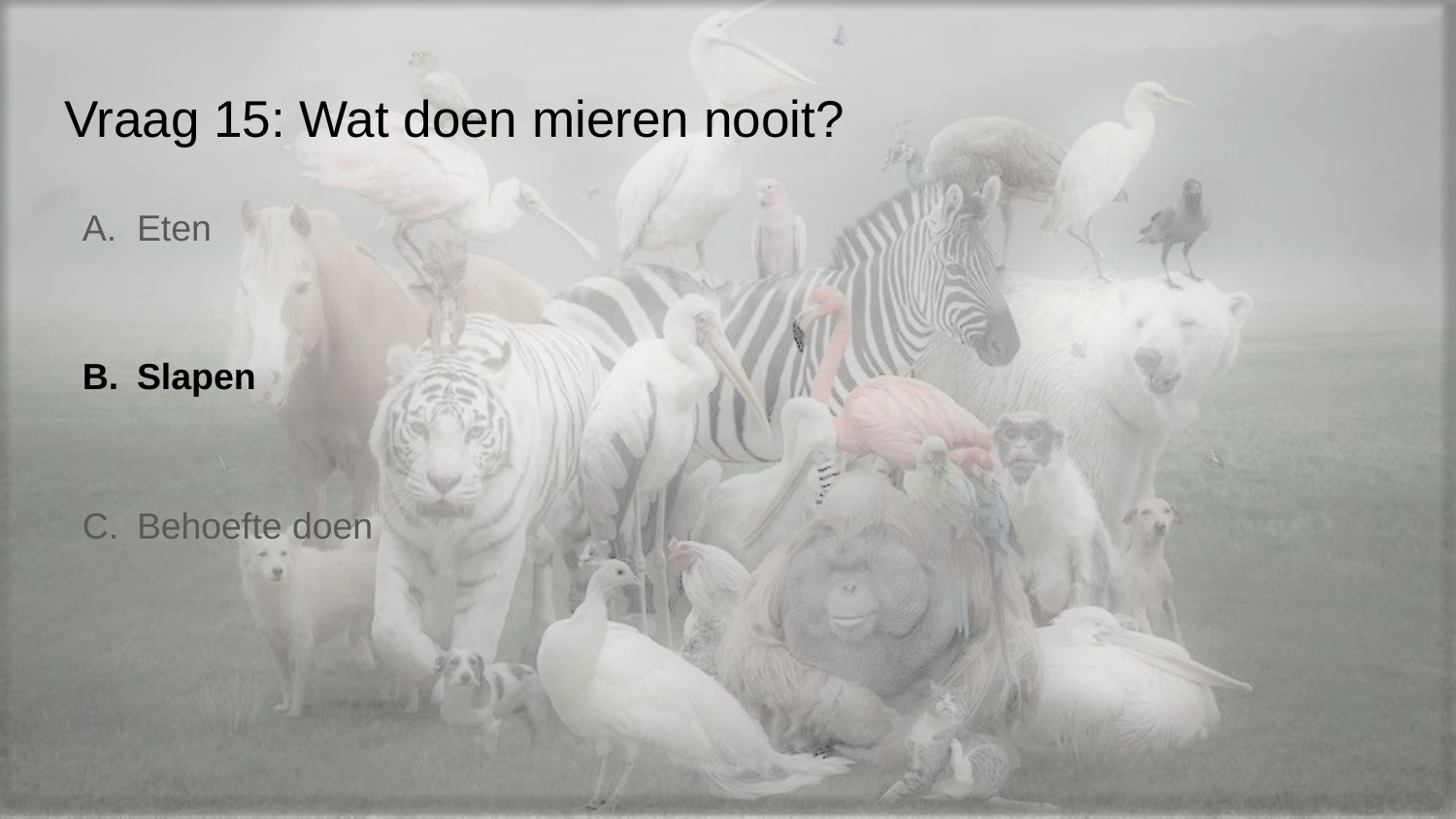

# Vraag 15: Wat doen mieren nooit?
Eten

Slapen

Behoefte doen